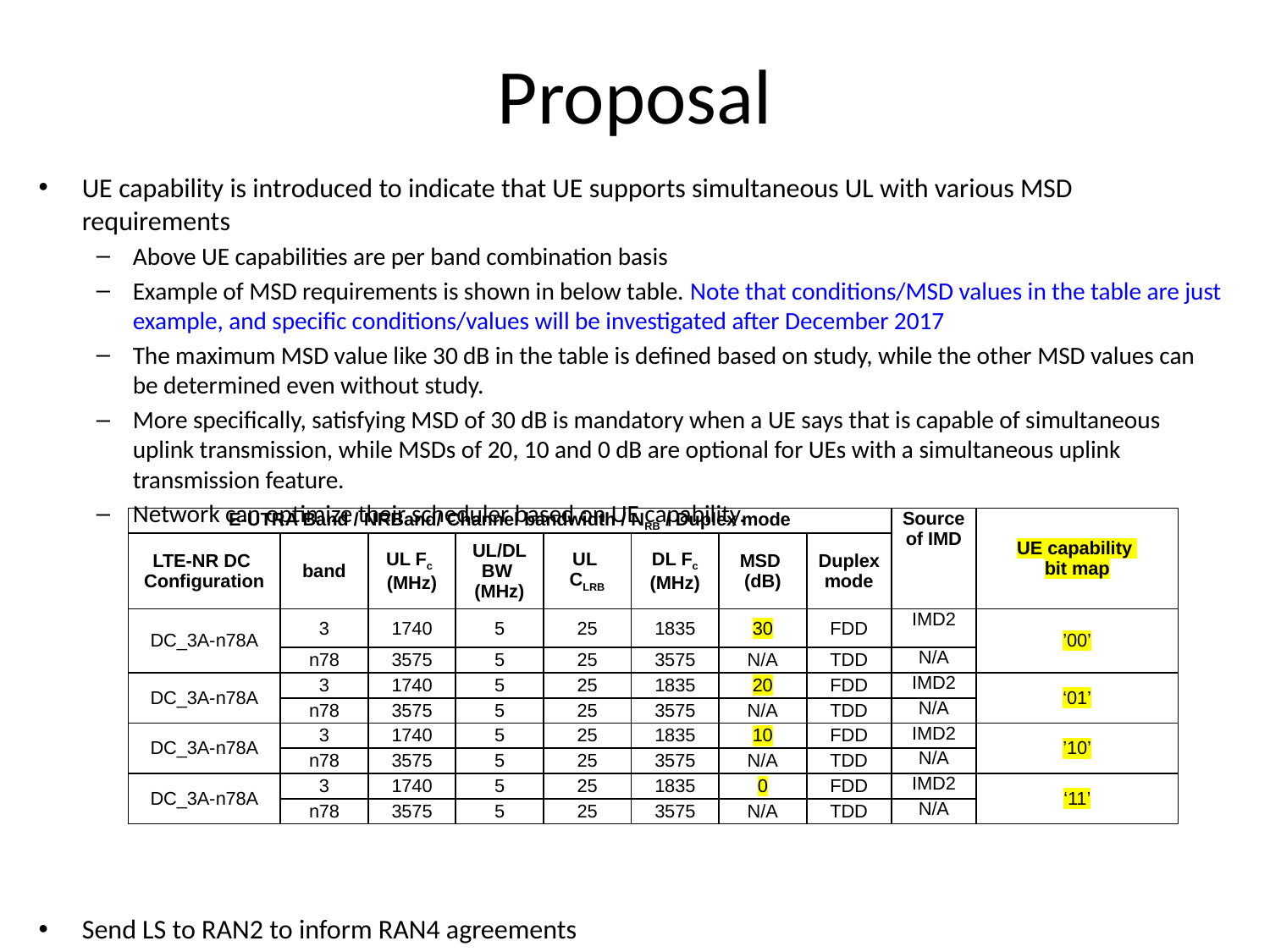

# Proposal
UE capability is introduced to indicate that UE supports simultaneous UL with various MSD requirements
Above UE capabilities are per band combination basis
Example of MSD requirements is shown in below table. Note that conditions/MSD values in the table are just example, and specific conditions/values will be investigated after December 2017
The maximum MSD value like 30 dB in the table is defined based on study, while the other MSD values can be determined even without study.
More specifically, satisfying MSD of 30 dB is mandatory when a UE says that is capable of simultaneous uplink transmission, while MSDs of 20, 10 and 0 dB are optional for UEs with a simultaneous uplink transmission feature.
Network can optimize their scheduler based on UE capability.

Send LS to RAN2 to inform RAN4 agreements
| E-UTRA Band / NRBand/ Channel bandwidth / NRB / Duplex mode |  |  |  |  |  |  |  | Source of IMD | UE capability bit map |
| --- | --- | --- | --- | --- | --- | --- | --- | --- | --- |
| LTE-NR DC Configuration | band | UL Fc (MHz) | UL/DL BW (MHz) | UL CLRB | DL Fc (MHz) | MSD (dB) | Duplex mode |  |  |
| DC\_3A-n78A | 3 | 1740 | 5 | 25 | 1835 | 30 | FDD | IMD2 | ’00’ |
|  | n78 | 3575 | 5 | 25 | 3575 | N/A | TDD | N/A |  |
| DC\_3A-n78A | 3 | 1740 | 5 | 25 | 1835 | 20 | FDD | IMD2 | ‘01’ |
|  | n78 | 3575 | 5 | 25 | 3575 | N/A | TDD | N/A |  |
| DC\_3A-n78A | 3 | 1740 | 5 | 25 | 1835 | 10 | FDD | IMD2 | ’10’ |
|  | n78 | 3575 | 5 | 25 | 3575 | N/A | TDD | N/A |  |
| DC\_3A-n78A | 3 | 1740 | 5 | 25 | 1835 | 0 | FDD | IMD2 | ‘11’ |
|  | n78 | 3575 | 5 | 25 | 3575 | N/A | TDD | N/A |  |